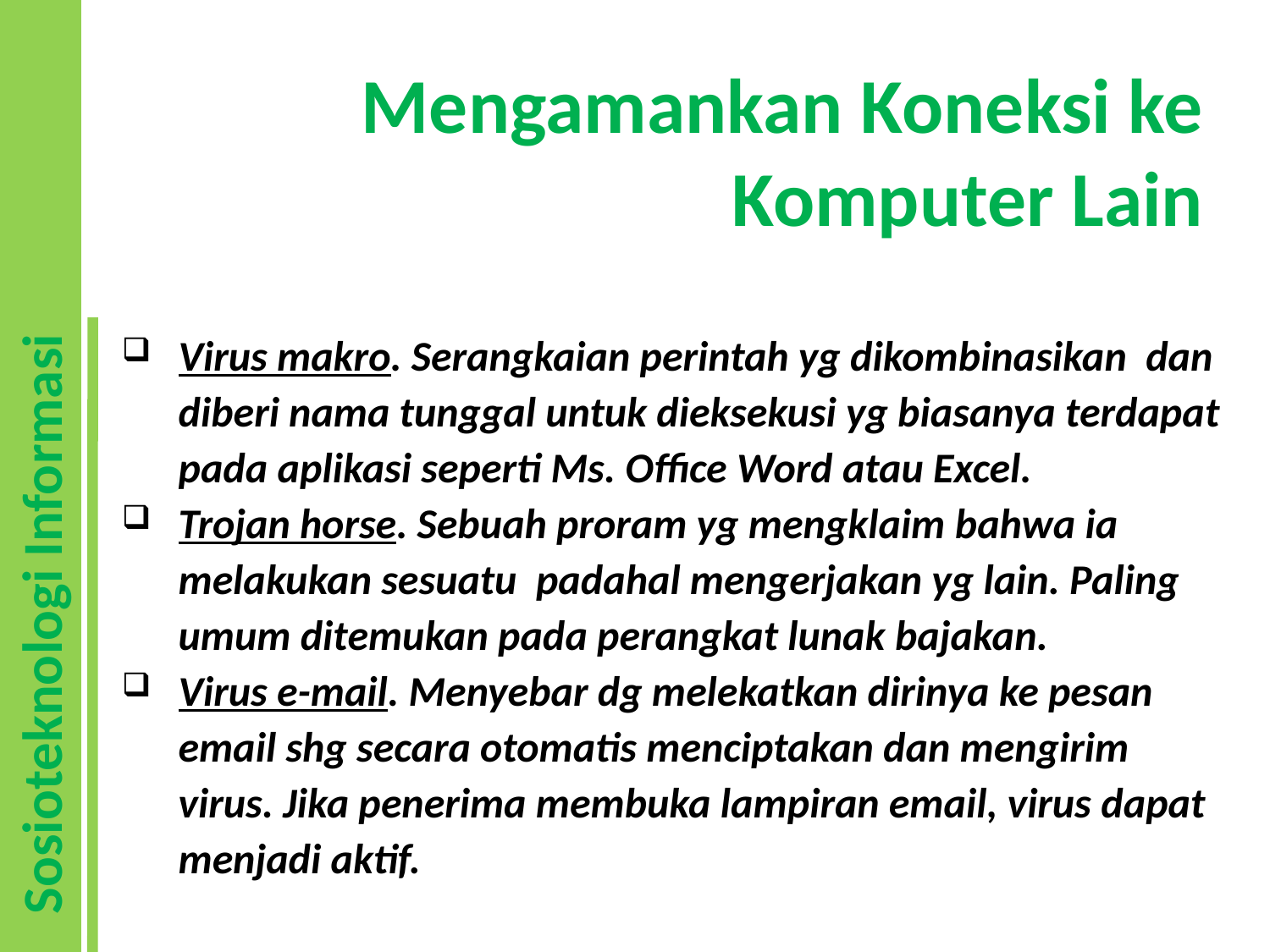

# Mengamankan Koneksi ke Komputer Lain
Virus makro. Serangkaian perintah yg dikombinasikan  dan diberi nama tunggal untuk dieksekusi yg biasanya terdapat pada aplikasi seperti Ms. Office Word atau Excel.
Trojan horse. Sebuah proram yg mengklaim bahwa ia melakukan sesuatu  padahal mengerjakan yg lain. Paling umum ditemukan pada perangkat lunak bajakan.
Virus e-mail. Menyebar dg melekatkan dirinya ke pesan email shg secara otomatis menciptakan dan mengirim virus. Jika penerima membuka lampiran email, virus dapat menjadi aktif.